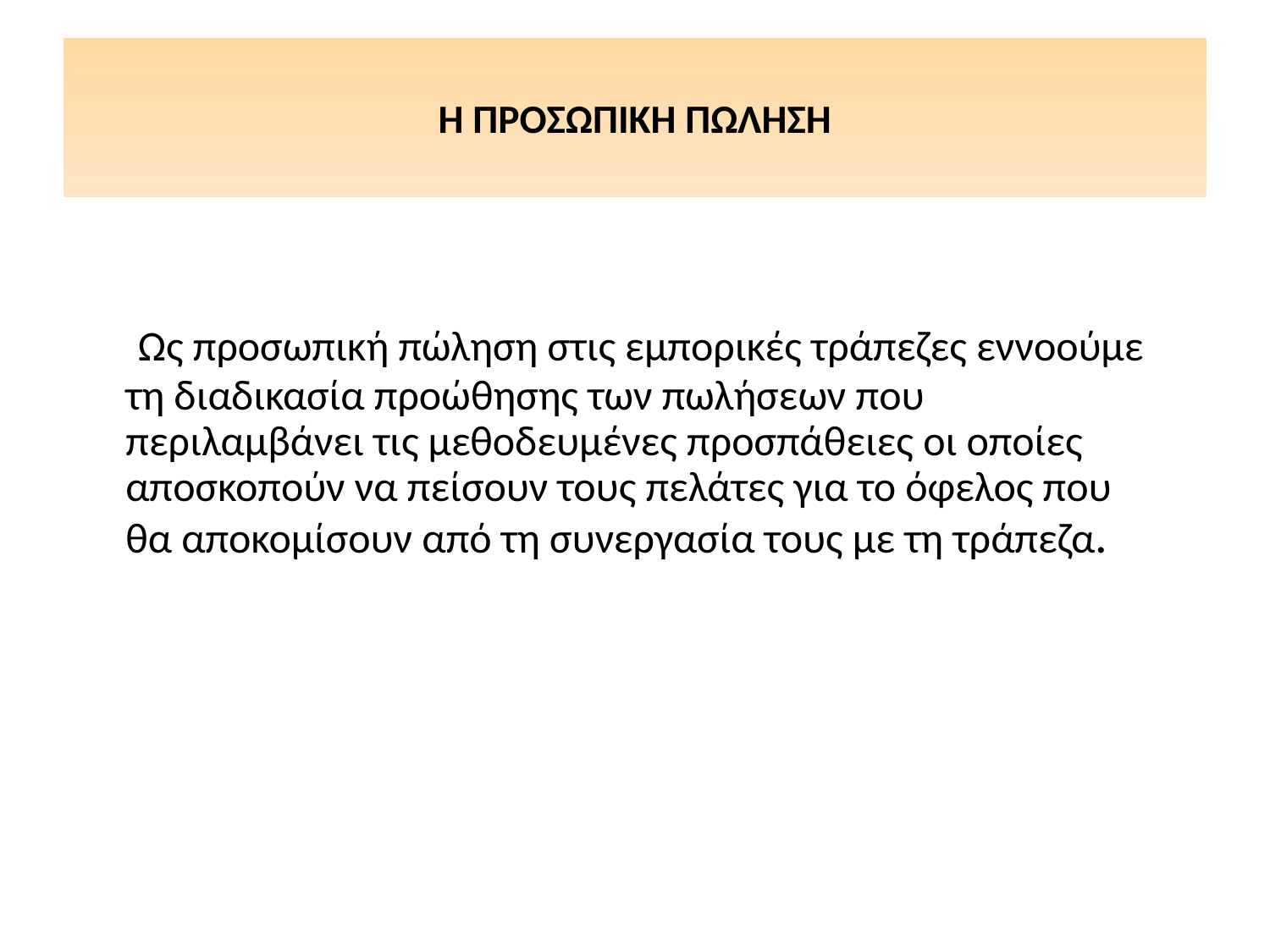

# Η ΠΡΟΣΩΠΙΚΗ ΠΩΛΗΣΗ
        Ως προσωπική πώληση στις εμπορικές τράπεζες εννοούμε τη διαδικασία προώθησης των πωλήσεων που περιλαμβάνει τις μεθοδευμένες προσπάθειες οι οποίες αποσκοπούν να πείσουν τους πελάτες για το όφελος που θα αποκομίσουν από τη συνεργασία τους με τη τράπεζα.